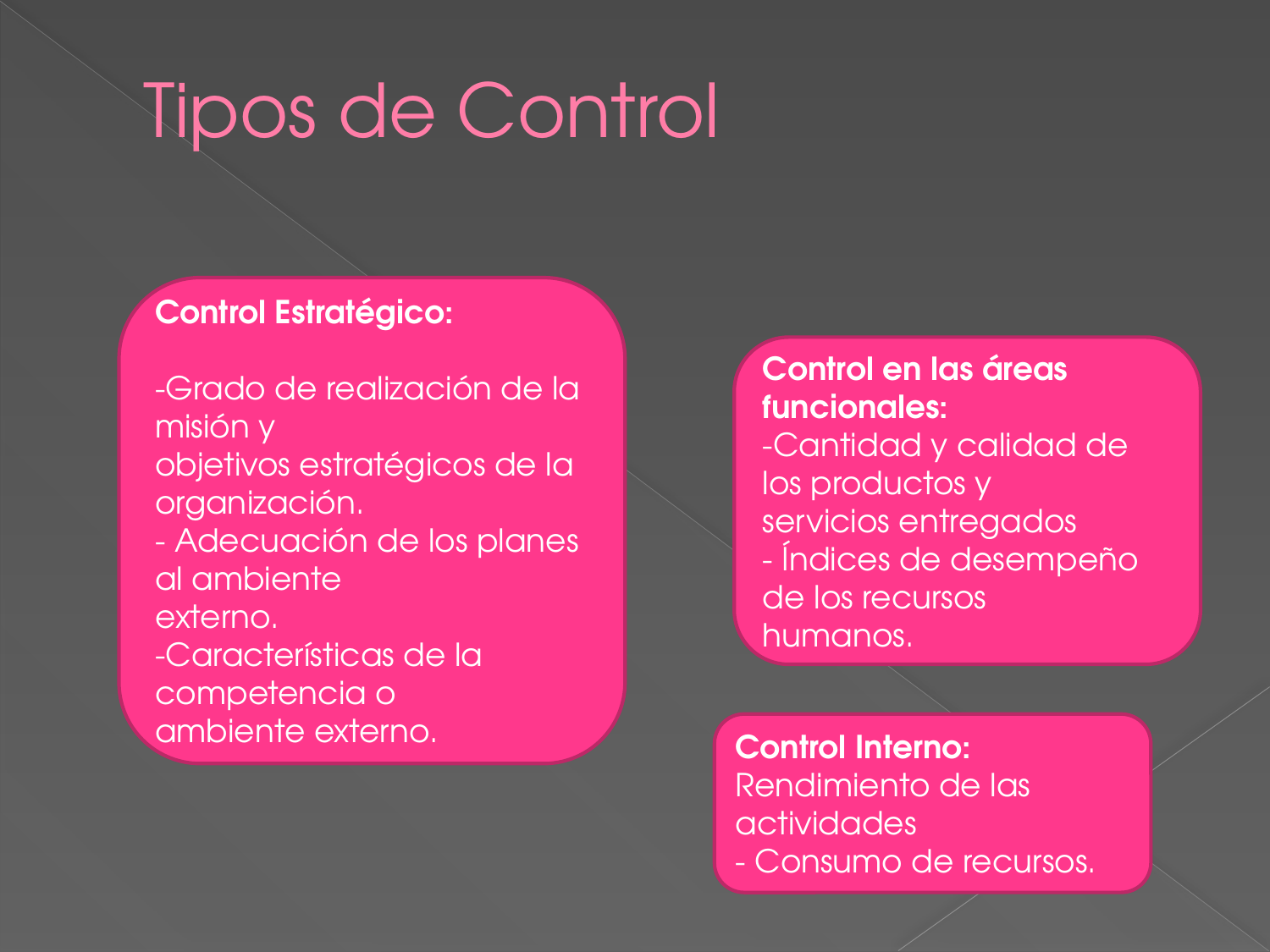

# Tipos de Control

Control Estratégico:

-Grado de realización de la misión y
objetivos estratégicos de la organización.
- Adecuación de los planes al ambiente
externo.
-Características de la competencia o
ambiente externo.
Control en las áreas funcionales:
-Cantidad y calidad de los productos y
servicios entregados
- Índices de desempeño de los recursos
humanos.
Control Interno:
Rendimiento de las actividades
- Consumo de recursos.